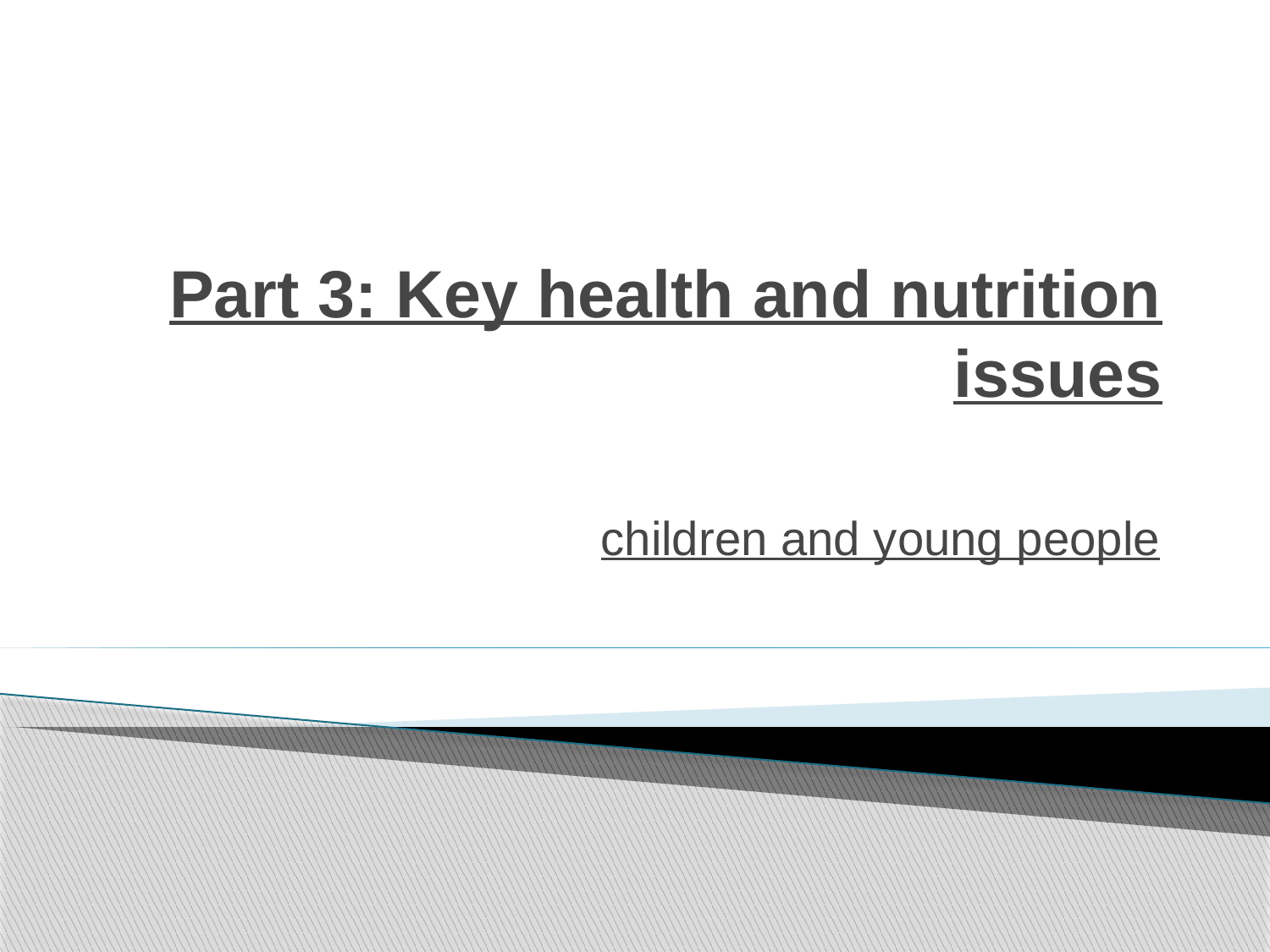

# Part 3: Key health and nutrition issues
children and young people